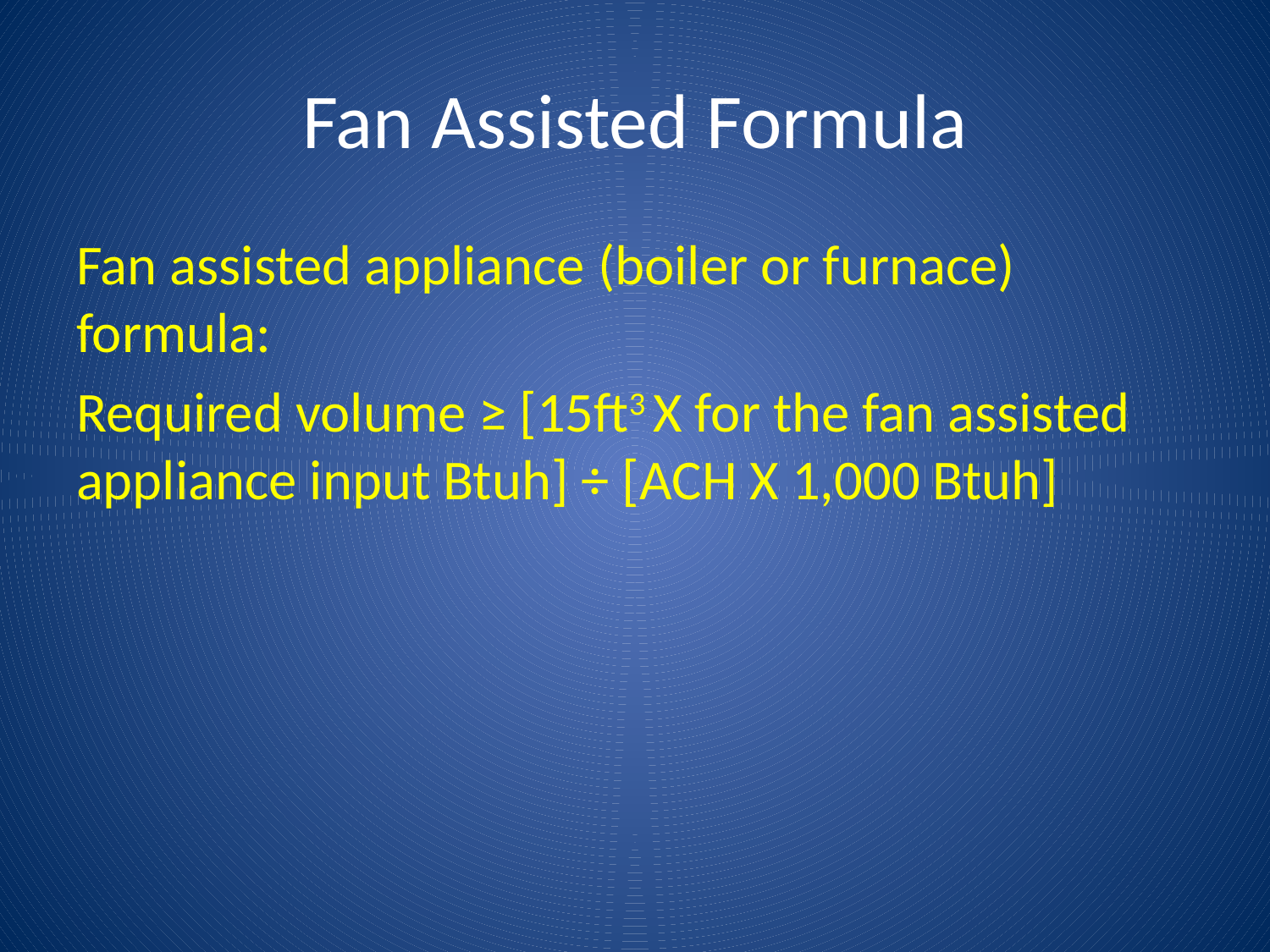

# Fan Assisted Formula
Fan assisted appliance (boiler or furnace) formula:
Required volume ≥ [15ft3 X for the fan assisted appliance input Btuh] ÷ [ACH X 1,000 Btuh]